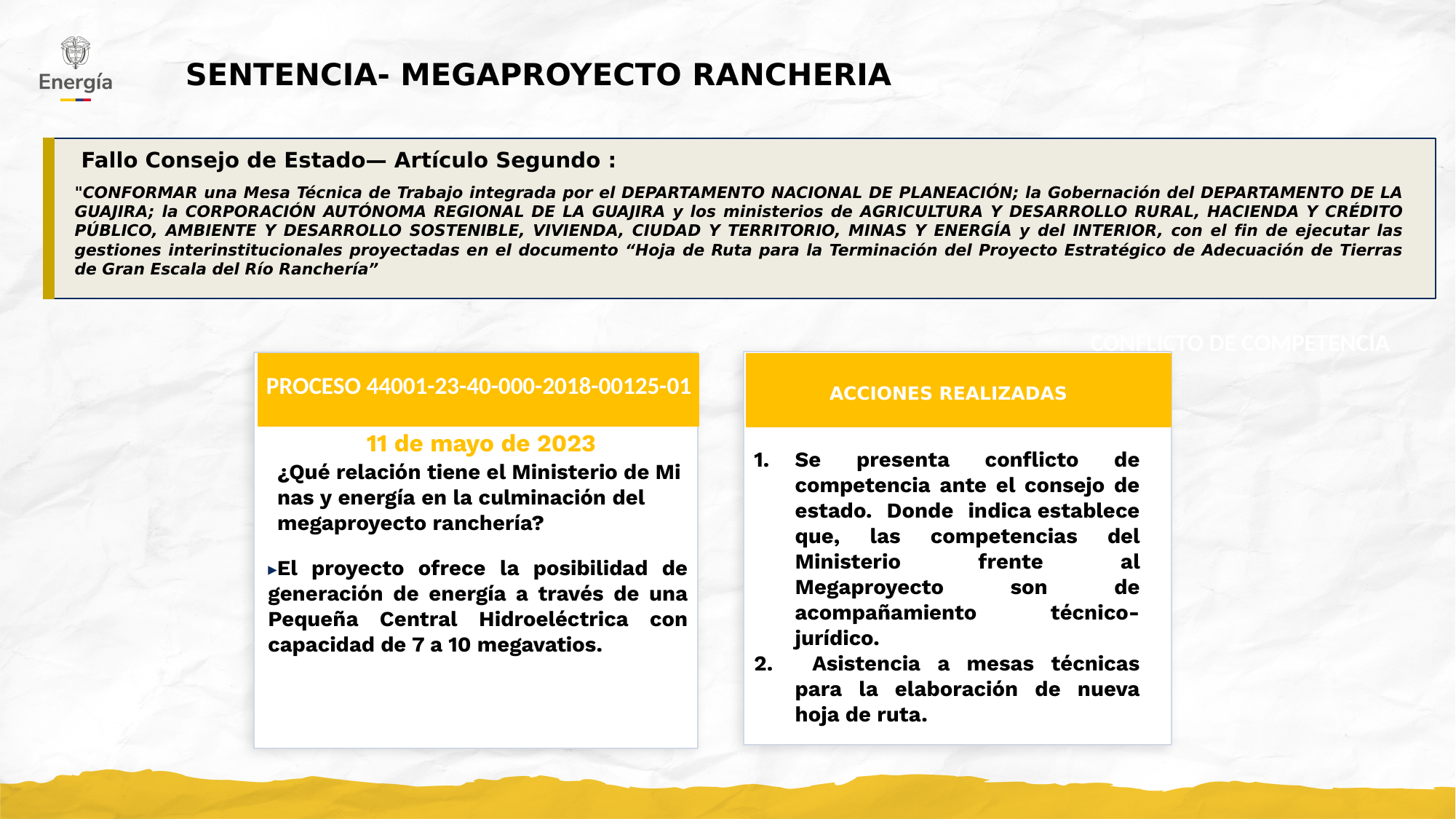

SENTENCIA- MEGAPROYECTO RANCHERIA

Fallo Consejo de Estado— Artículo Segundo :
"CONFORMAR una Mesa Técnica de Trabajo integrada por el DEPARTAMENTO NACIONAL DE PLANEACIÓN; la Gobernación del DEPARTAMENTO DE LA GUAJIRA; la CORPORACIÓN AUTÓNOMA REGIONAL DE LA GUAJIRA y los ministerios de AGRICULTURA Y DESARROLLO RURAL, HACIENDA Y CRÉDITO PÚBLICO, AMBIENTE Y DESARROLLO SOSTENIBLE, VIVIENDA, CIUDAD Y TERRITORIO, MINAS Y ENERGÍA y del INTERIOR, con el fin de ejecutar las gestiones interinstitucionales proyectadas en el documento “Hoja de Ruta para la Terminación del Proyecto Estratégico de Adecuación de Tierras de Gran Escala del Río Ranchería”
Chocó  (Alto, Medio y Bajo Baudó)
CONFLICTO DE COMPETENCIA

PROCESO 44001-23-40-000-2018-00125-01
ACCIONES REALIZADAS

11 de mayo de 2023
¿Qué relación tiene el Ministerio de Minas y energía en la culminación del megaproyecto ranchería?
▸El proyecto ofrece la posibilidad de generación de energía a través de una Pequeña Central Hidroeléctrica con capacidad de 7 a 10 megavatios.
Se presenta conflicto de competencia ante el consejo de estado. Donde indica establece que, las competencias del Ministerio frente al Megaproyecto son de acompañamiento técnico-jurídico.
 Asistencia a mesas técnicas para la elaboración de nueva hoja de ruta.